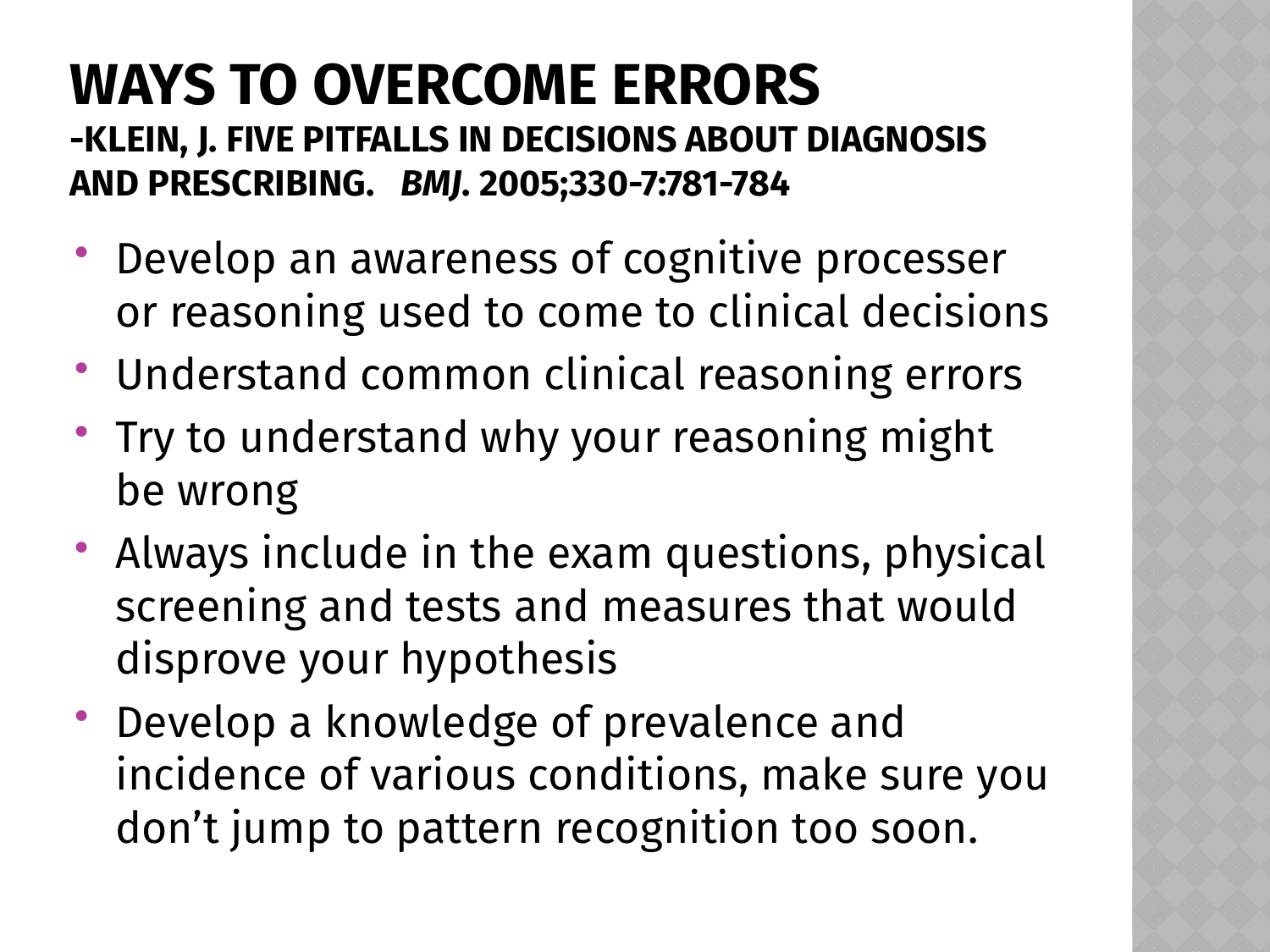

# Ways to Overcome Errors -Klein, J. Five pitfalls in decisions about diagnosis and prescribing.   BMJ. 2005;330-7:781-784
Develop an awareness of cognitive processer or reasoning used to come to clinical decisions
Understand common clinical reasoning errors
Try to understand why your reasoning might be wrong
Always include in the exam questions, physical screening and tests and measures that would disprove your hypothesis
Develop a knowledge of prevalence and incidence of various conditions, make sure you don’t jump to pattern recognition too soon.